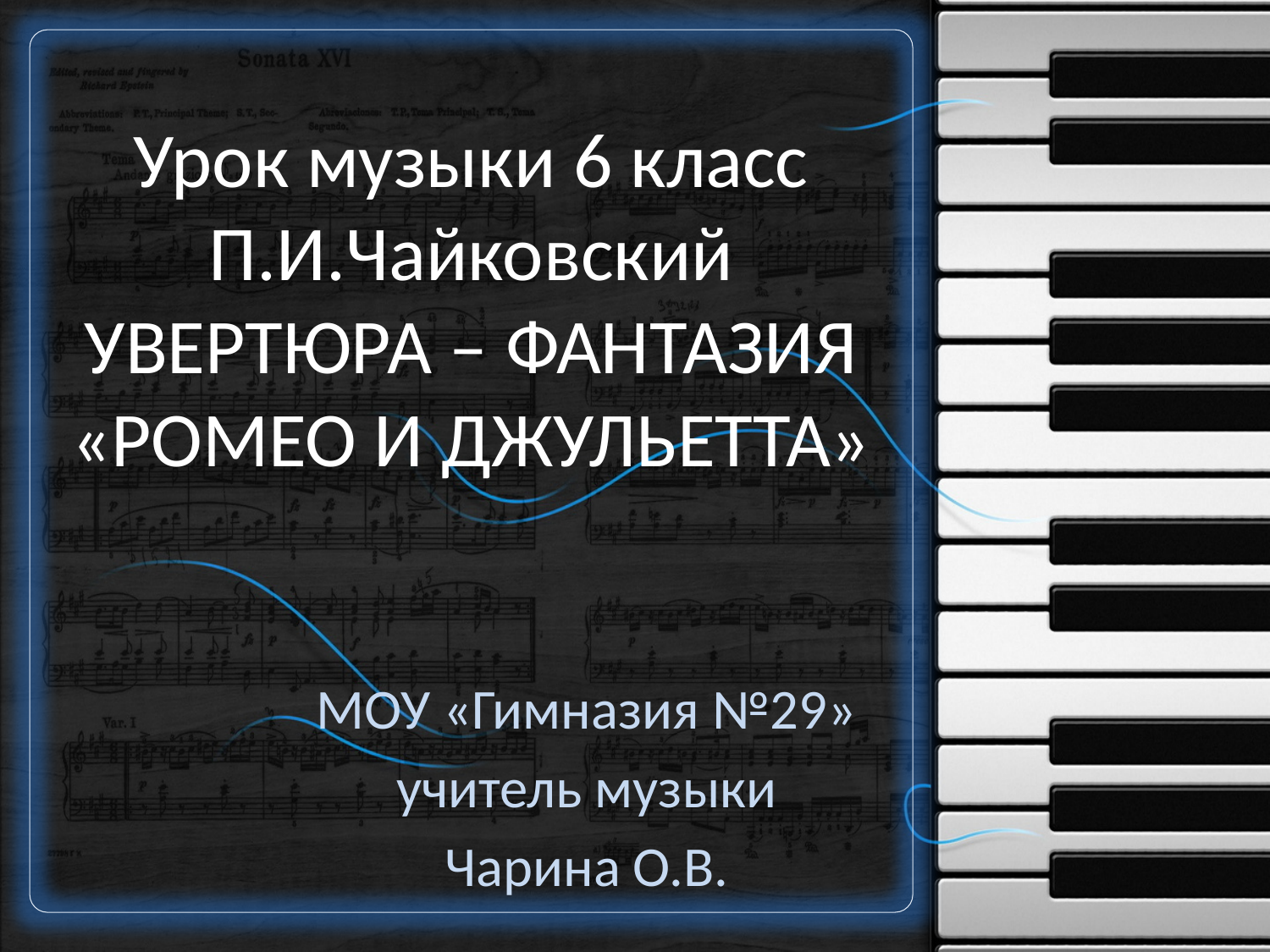

# Урок музыки 6 класс П.И.Чайковский УВЕРТЮРА – ФАНТАЗИЯ «РОМЕО И ДЖУЛЬЕТТА»
МОУ «Гимназия №29»
учитель музыки
Чарина О.В.